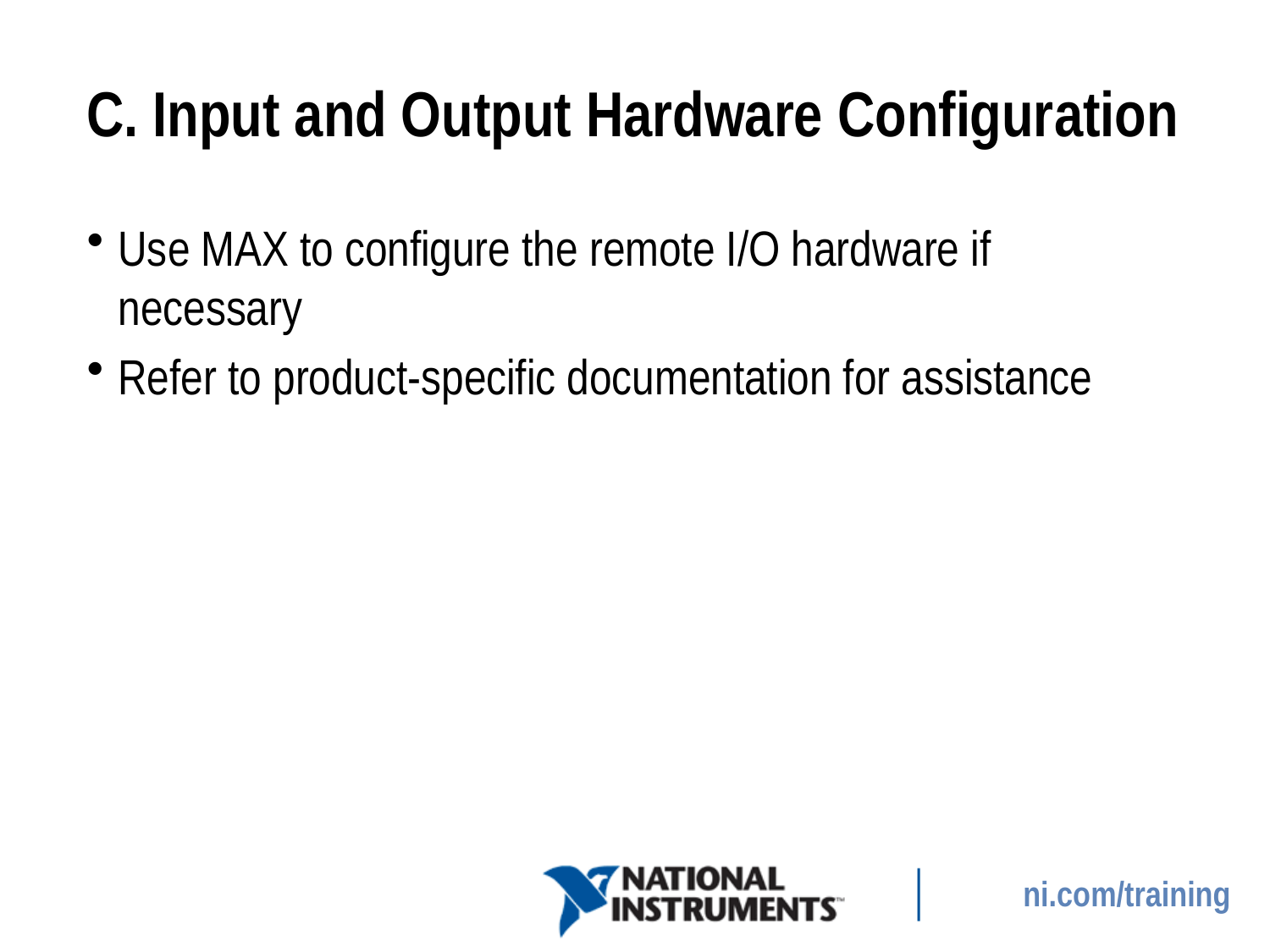

# C. Input and Output Hardware Configuration
Use MAX to configure the remote I/O hardware if necessary
Refer to product-specific documentation for assistance